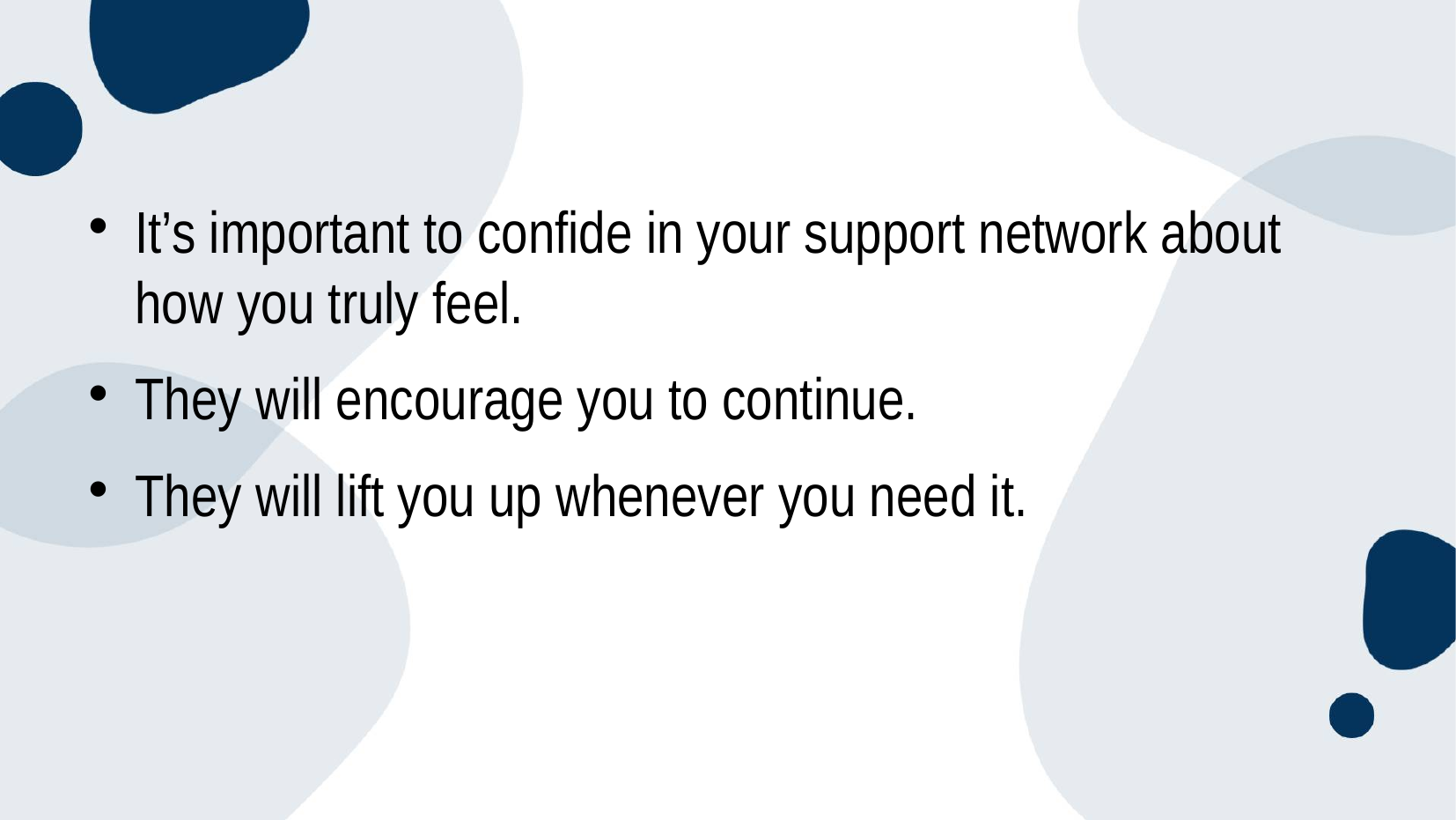

#
It’s important to confide in your support network about how you truly feel.
They will encourage you to continue.
They will lift you up whenever you need it.